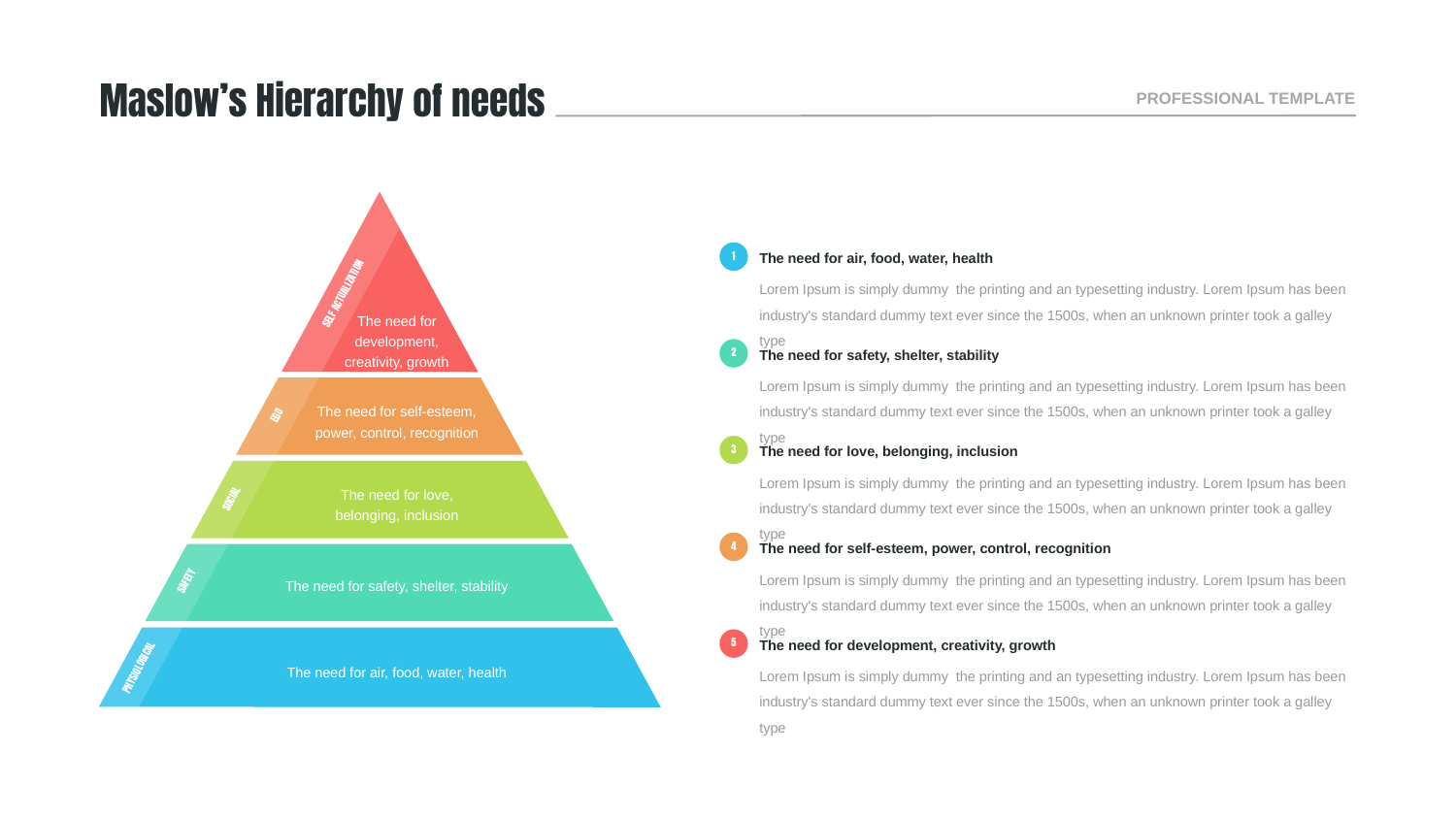

Maslow’s Hierarchy of needs
PROFESSIONAL TEMPLATE

SELF ACTUALIZATION
The need for development, creativity, growth

The need for self-esteem, power, control, recognition
EGO

The need for love, belonging, inclusion
SOCIAL

The need for safety, shelter, stability
SAFETY

The need for air, food, water, health
PHYSIOLOGICAL

The need for air, food, water, health
1
Lorem Ipsum is simply dummy  the printing and an typesetting industry. Lorem Ipsum has been  industry's standard dummy text ever since the 1500s, when an unknown printer took a galley type

The need for safety, shelter, stability
2
Lorem Ipsum is simply dummy  the printing and an typesetting industry. Lorem Ipsum has been  industry's standard dummy text ever since the 1500s, when an unknown printer took a galley type

The need for love, belonging, inclusion
3
Lorem Ipsum is simply dummy  the printing and an typesetting industry. Lorem Ipsum has been  industry's standard dummy text ever since the 1500s, when an unknown printer took a galley type

The need for self-esteem, power, control, recognition
4
Lorem Ipsum is simply dummy  the printing and an typesetting industry. Lorem Ipsum has been  industry's standard dummy text ever since the 1500s, when an unknown printer took a galley type

The need for development, creativity, growth
5
Lorem Ipsum is simply dummy  the printing and an typesetting industry. Lorem Ipsum has been  industry's standard dummy text ever since the 1500s, when an unknown printer took a galley type